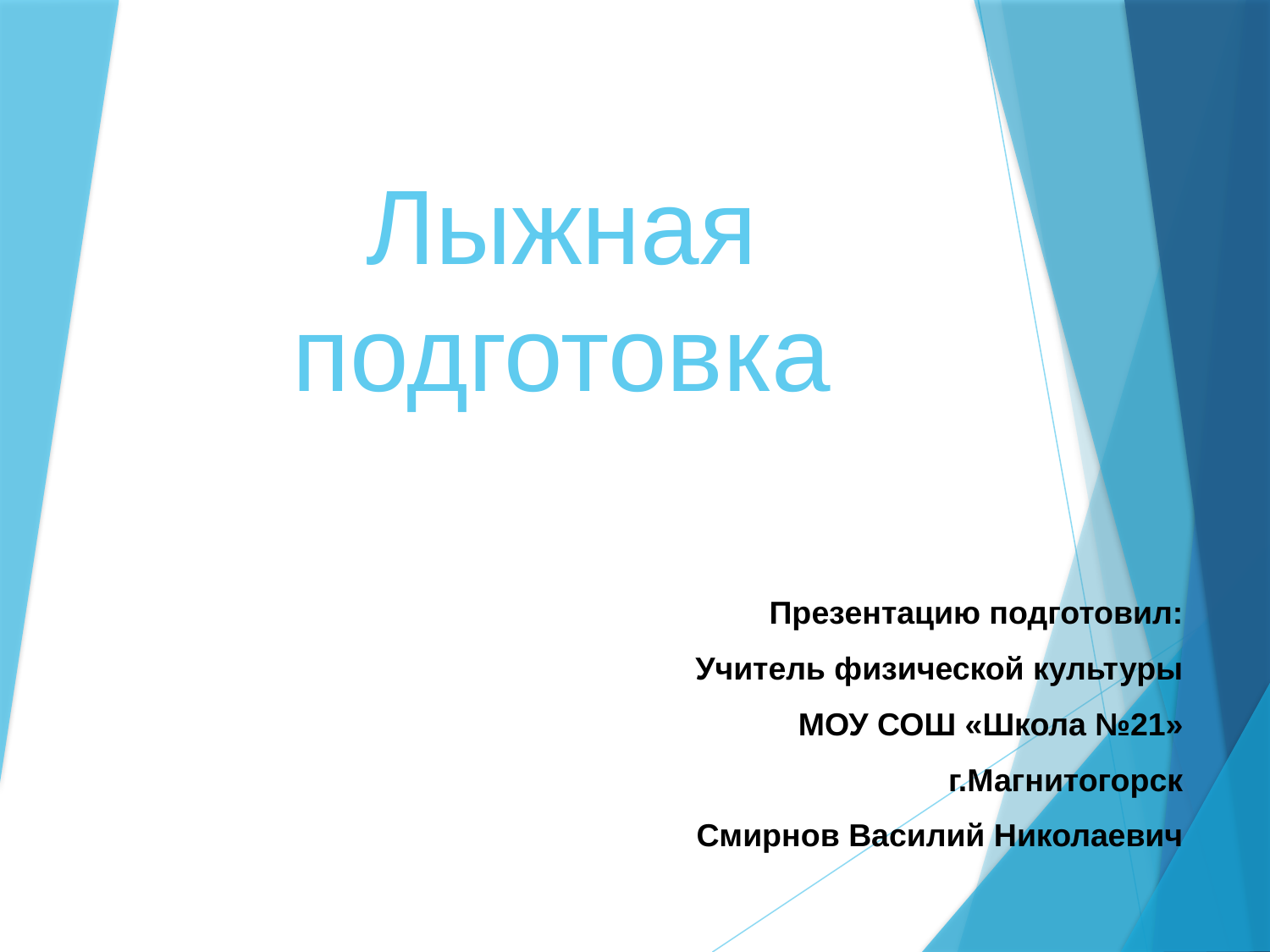

# Лыжная подготовка
Презентацию подготовил:
Учитель физической культуры
МОУ СОШ «Школа №21»
г.Магнитогорск
Смирнов Василий Николаевич